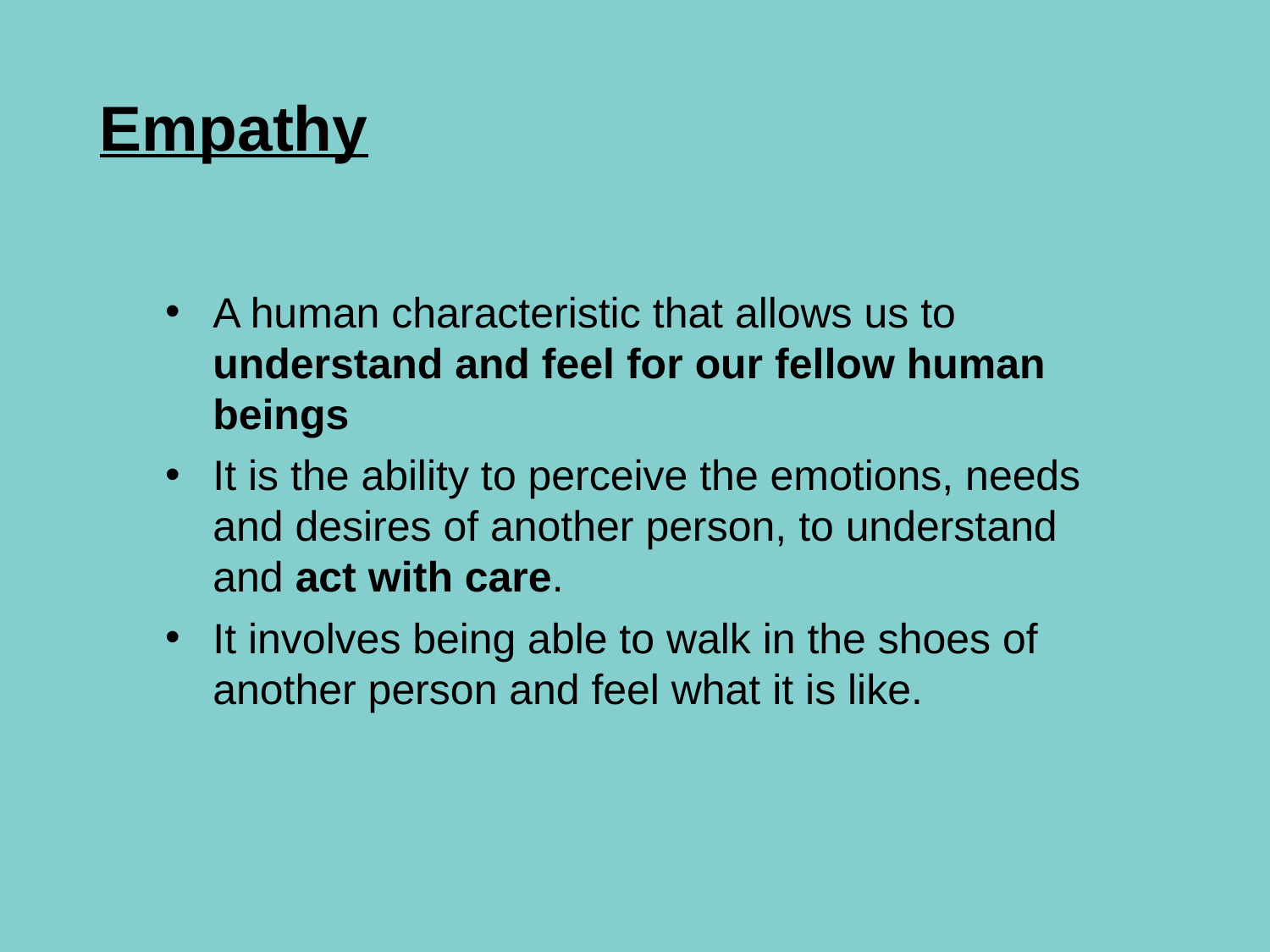

# Empathy

A human characteristic that allows us to understand and feel for our fellow human beings
It is the ability to perceive the emotions, needs and desires of another person, to understand and act with care.
It involves being able to walk in the shoes of another person and feel what it is like.